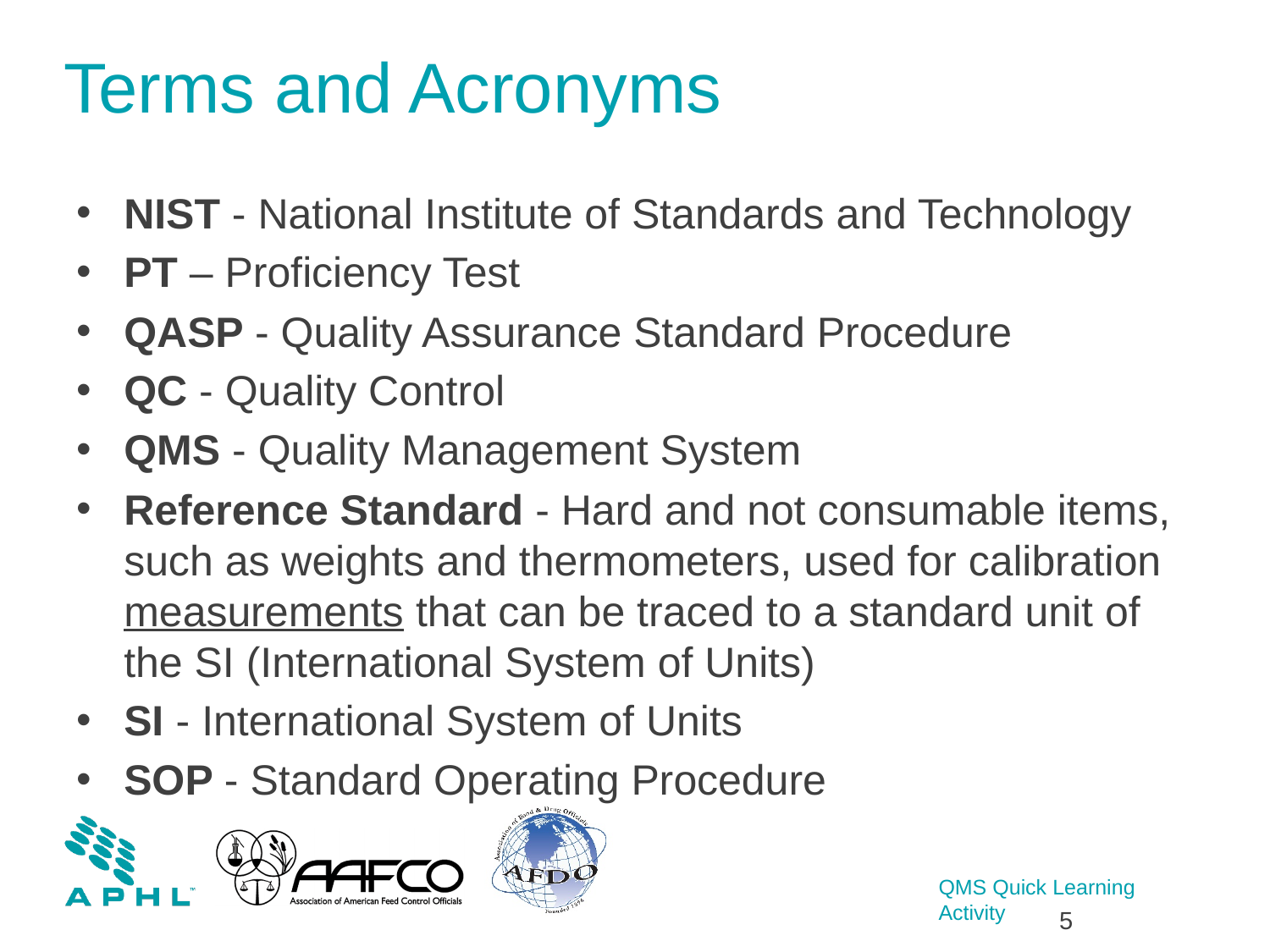

# Terms and Acronyms
NIST - National Institute of Standards and Technology
PT – Proficiency Test
QASP - Quality Assurance Standard Procedure
QC - Quality Control
QMS - Quality Management System
Reference Standard - Hard and not consumable items, such as weights and thermometers, used for calibration measurements that can be traced to a standard unit of the SI (International System of Units)
SI - International System of Units
SOP - Standard Operating Procedure